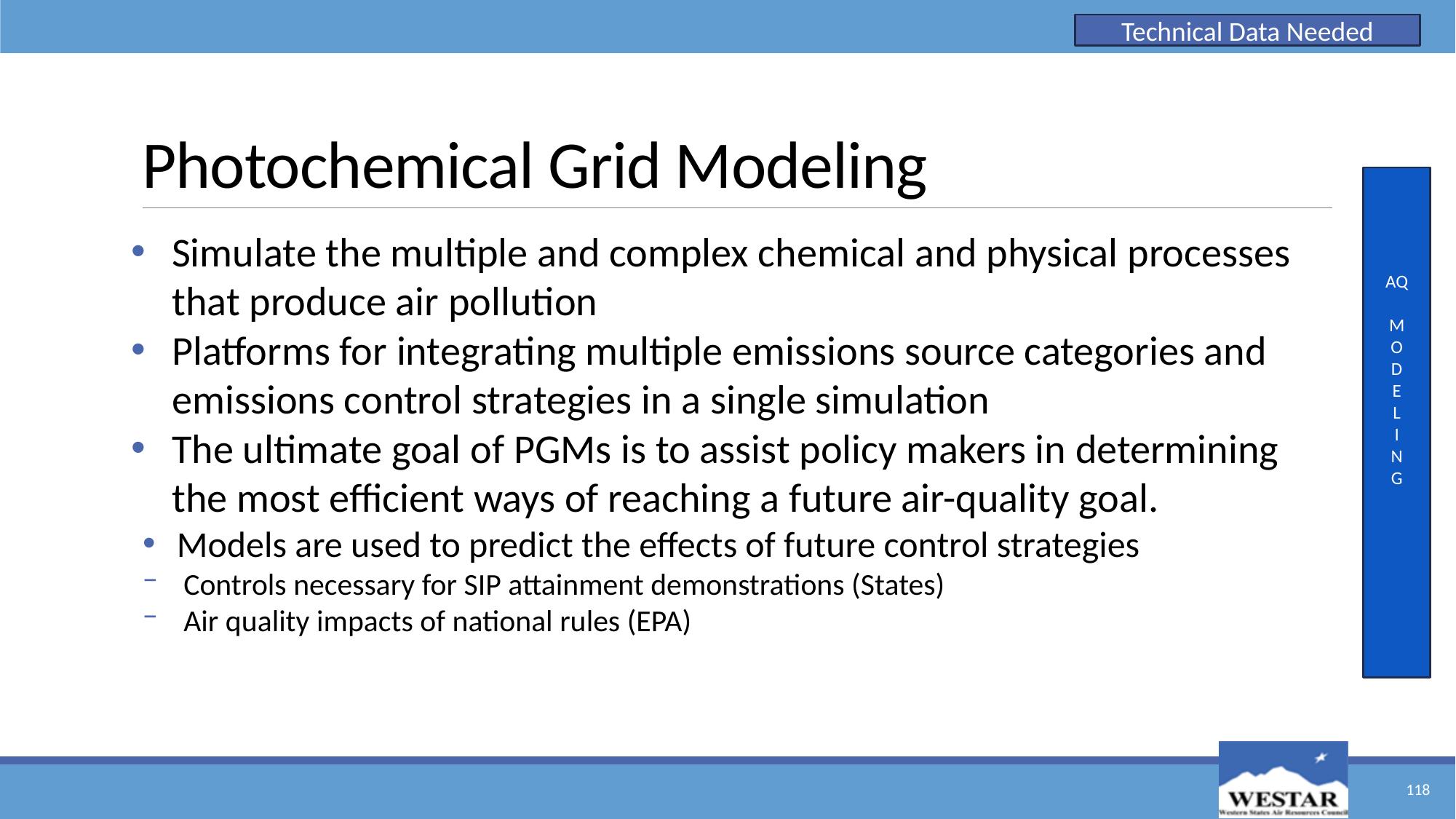

Technical Data Needed
# Photochemical Grid Modeling
AQ

M
O
D
E
L
I
N
G

Simulate the multiple and complex chemical and physical processes that produce air pollution
Platforms for integrating multiple emissions source categories and emissions control strategies in a single simulation
The ultimate goal of PGMs is to assist policy makers in determining the most efficient ways of reaching a future air-quality goal.
Models are used to predict the effects of future control strategies
Controls necessary for SIP attainment demonstrations (States)
Air quality impacts of national rules (EPA)

118